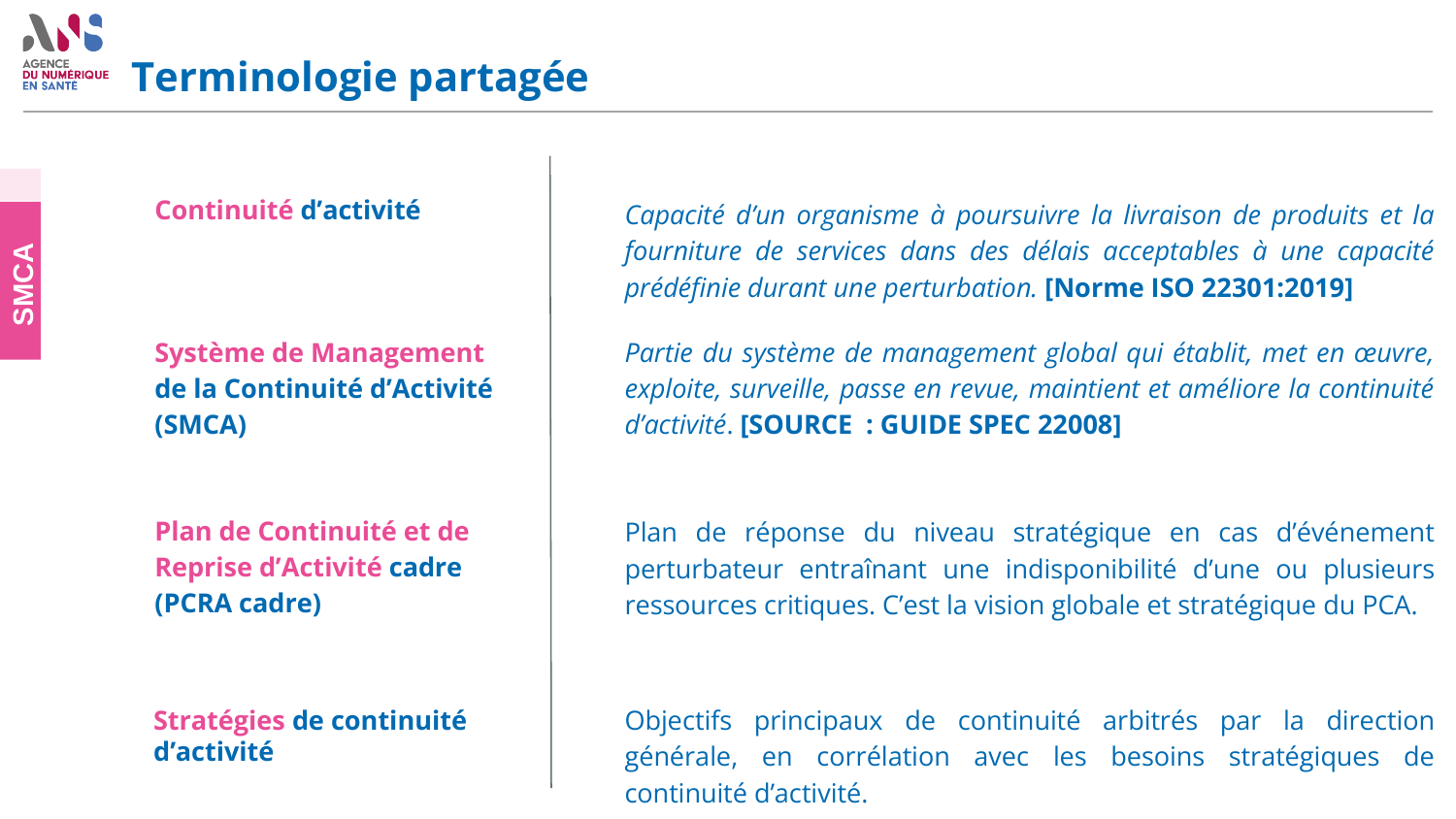

# Terminologie partagée

Continuité d’activité

Capacité d’un organisme à poursuivre la livraison de produits et la fourniture de services dans des délais acceptables à une capacité prédéfinie durant une perturbation. [Norme ISO 22301:2019]

SMCA
Partie du système de management global qui établit, met en œuvre, exploite, surveille, passe en revue, maintient et améliore la continuité d’activité. [SOURCE  : GUIDE SPEC 22008]
Système de Management de la Continuité d’Activité (SMCA)

Plan de Continuité et de Reprise d’Activité cadre (PCRA cadre)

Plan de réponse du niveau stratégique en cas d’événement perturbateur entraînant une indisponibilité d’une ou plusieurs ressources critiques. C’est la vision globale et stratégique du PCA.

Objectifs principaux de continuité arbitrés par la direction générale, en corrélation avec les besoins stratégiques de continuité d’activité.
Stratégies de continuité d’activité